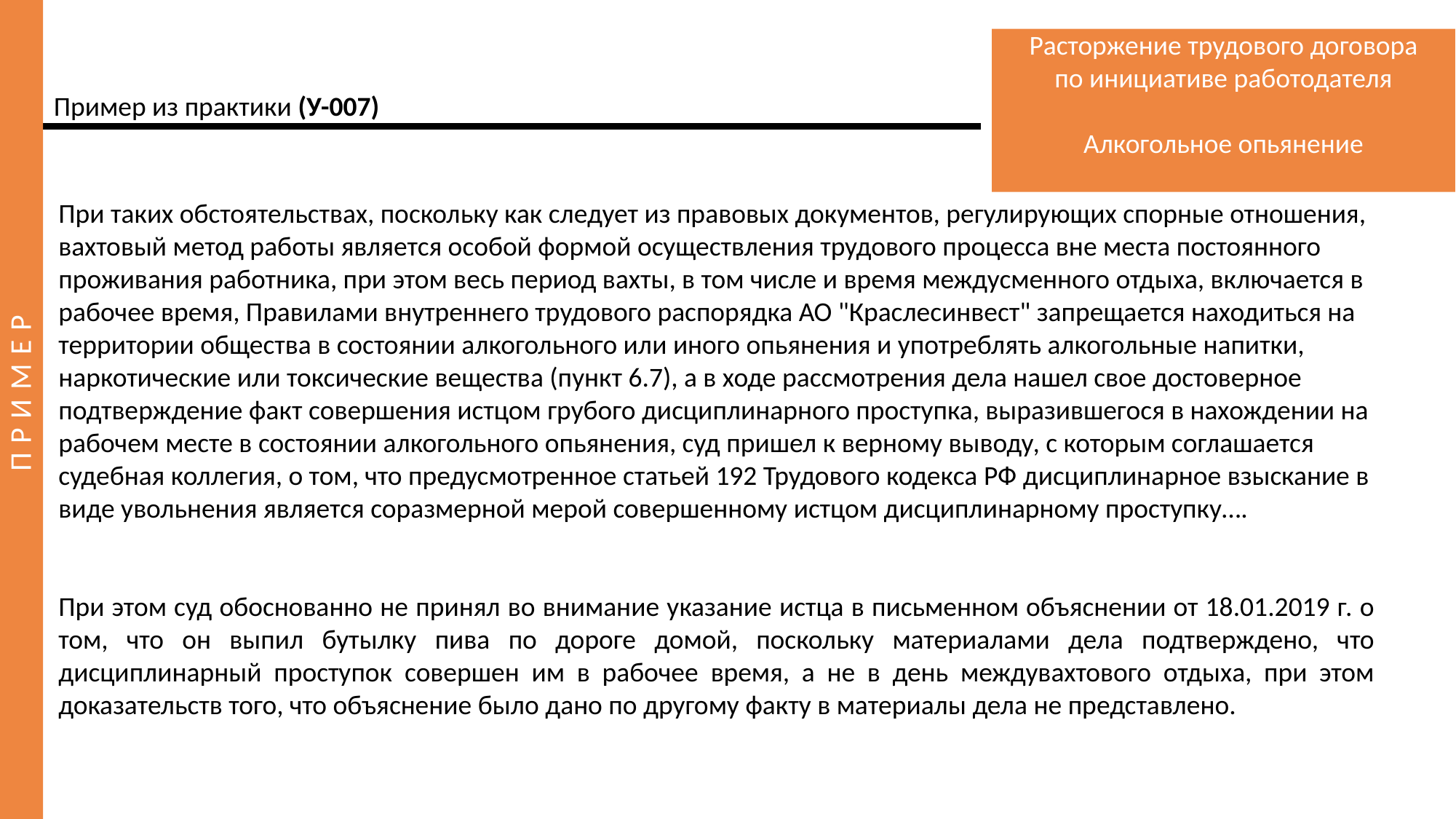

Расторжение трудового договора по инициативе работодателя

Алкогольное опьянение

Пример из практики (У-007)

При таких обстоятельствах, поскольку как следует из правовых документов, регулирующих спорные отношения, вахтовый метод работы является особой формой осуществления трудового процесса вне места постоянного проживания работника, при этом весь период вахты, в том числе и время междусменного отдыха, включается в рабочее время, Правилами внутреннего трудового распорядка АО "Краслесинвест" запрещается находиться на территории общества в состоянии алкогольного или иного опьянения и употреблять алкогольные напитки, наркотические или токсические вещества (пункт 6.7), а в ходе рассмотрения дела нашел свое достоверное подтверждение факт совершения истцом грубого дисциплинарного проступка, выразившегося в нахождении на рабочем месте в состоянии алкогольного опьянения, суд пришел к верному выводу, с которым соглашается судебная коллегия, о том, что предусмотренное статьей 192 Трудового кодекса РФ дисциплинарное взыскание в виде увольнения является соразмерной мерой совершенному истцом дисциплинарному проступку….

При этом суд обоснованно не принял во внимание указание истца в письменном объяснении от 18.01.2019 г. о том, что он выпил бутылку пива по дороге домой, поскольку материалами дела подтверждено, что дисциплинарный проступок совершен им в рабочее время, а не в день междувахтового отдыха, при этом доказательств того, что объяснение было дано по другому факту в материалы дела не представлено.

ПРИМЕР